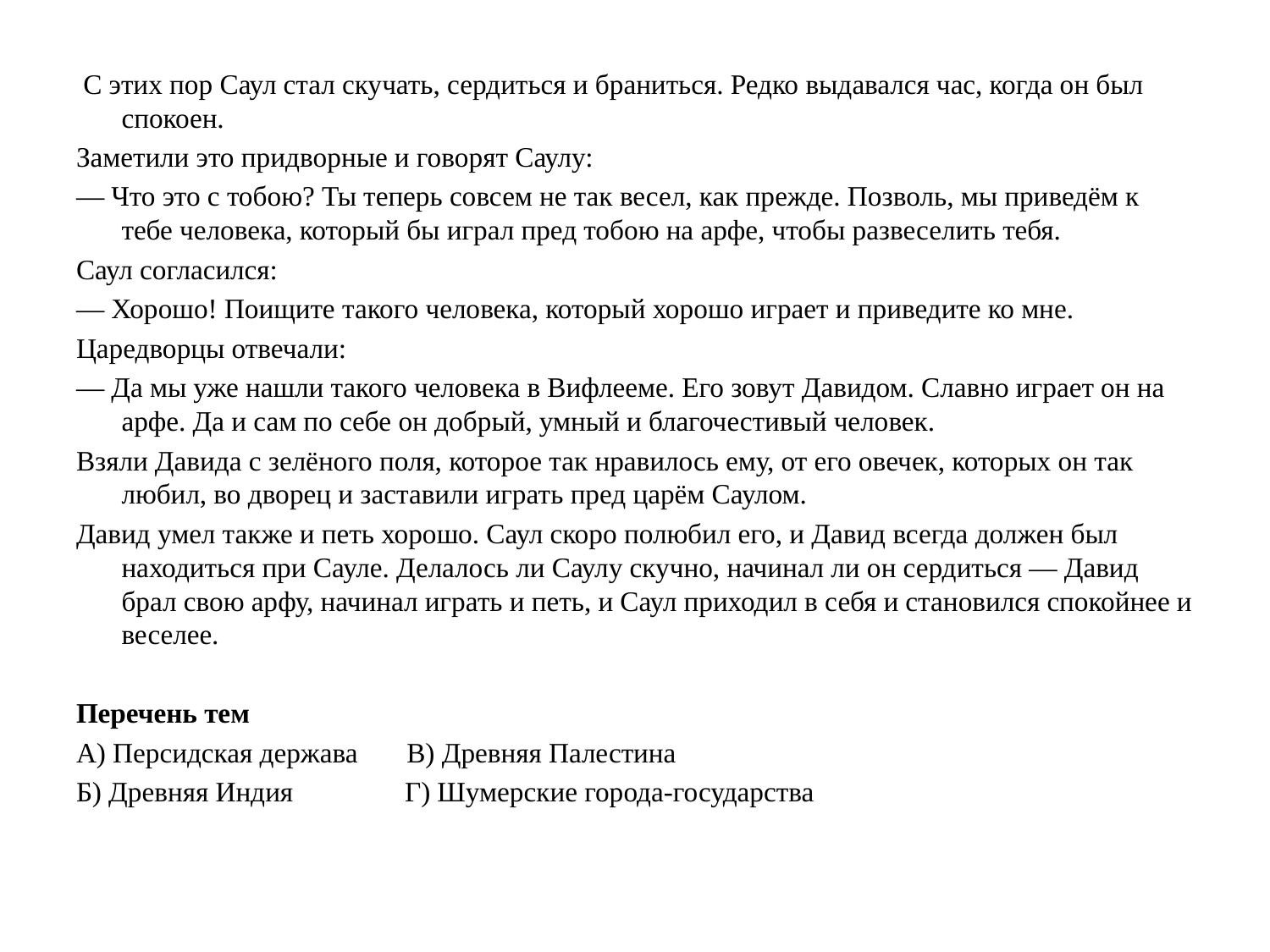

С этих пор Саул стал скучать, сердиться и браниться. Редко выдавался час, когда он был спокоен.
Заметили это придворные и говорят Саулу:
— Что это с тобою? Ты теперь совсем не так весел, как прежде. Позволь, мы приведём к тебе человека, который бы играл пред тобою на арфе, чтобы развеселить тебя.
Саул согласился:
— Хорошо! Поищите такого человека, который хорошо играет и приведите ко мне.
Царедворцы отвечали:
— Да мы уже нашли такого человека в Вифлееме. Его зовут Давидом. Славно играет он на арфе. Да и сам по себе он добрый, умный и благочестивый человек.
Взяли Давида с зелёного поля, которое так нравилось ему, от его овечек, которых он так любил, во дворец и заставили играть пред царём Саулом.
Давид умел также и петь хорошо. Саул скоро полюбил его, и Давид всегда должен был находиться при Сауле. Делалось ли Саулу скучно, начинал ли он сердиться — Давид брал свою арфу, начинал играть и петь, и Саул приходил в себя и становился спокойнее и веселее.

Перечень тем
А) Персидская держава       В) Древняя Палестина
Б) Древняя Индия                Г) Шумерские города-государства